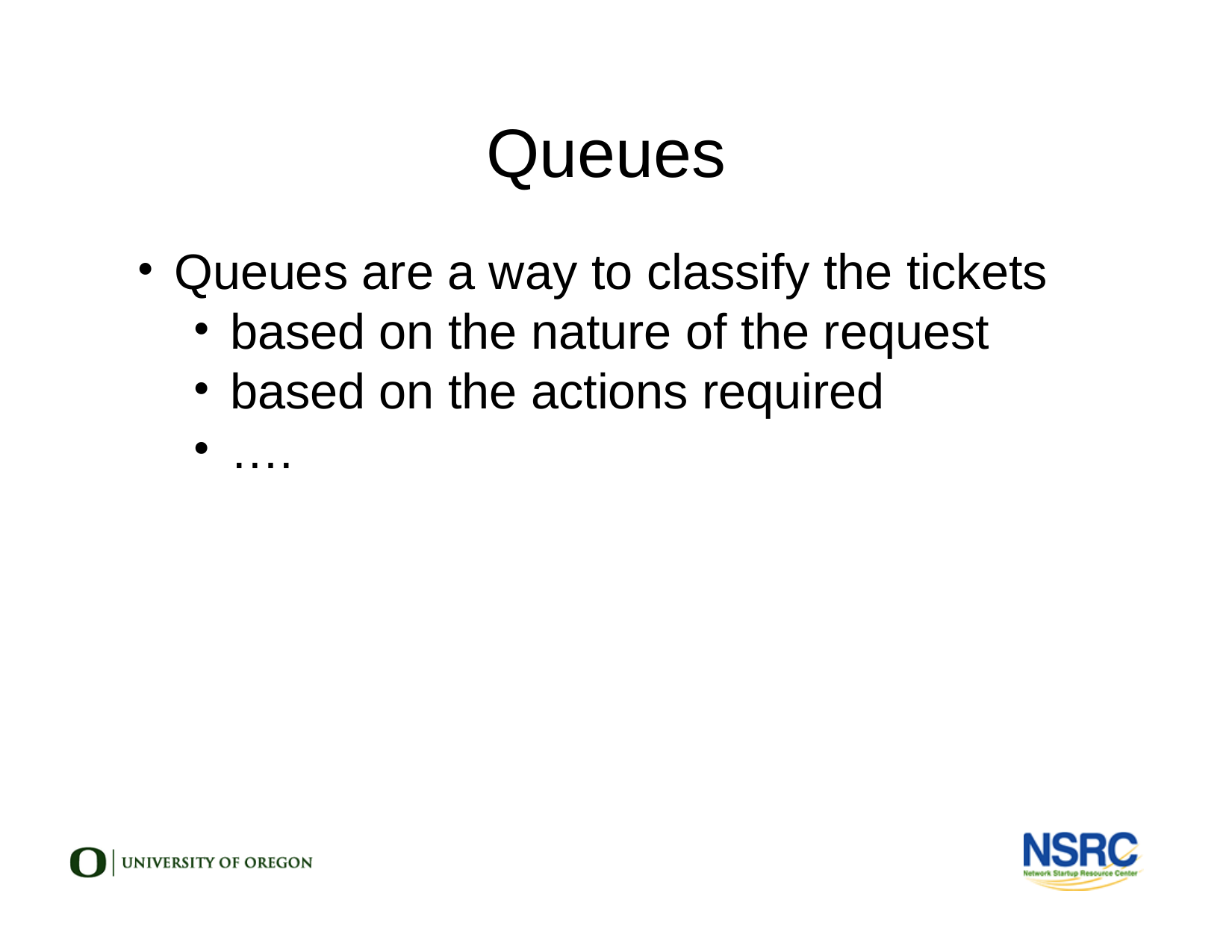

Queues
Queues are a way to classify the tickets
based on the nature of the request
based on the actions required
….